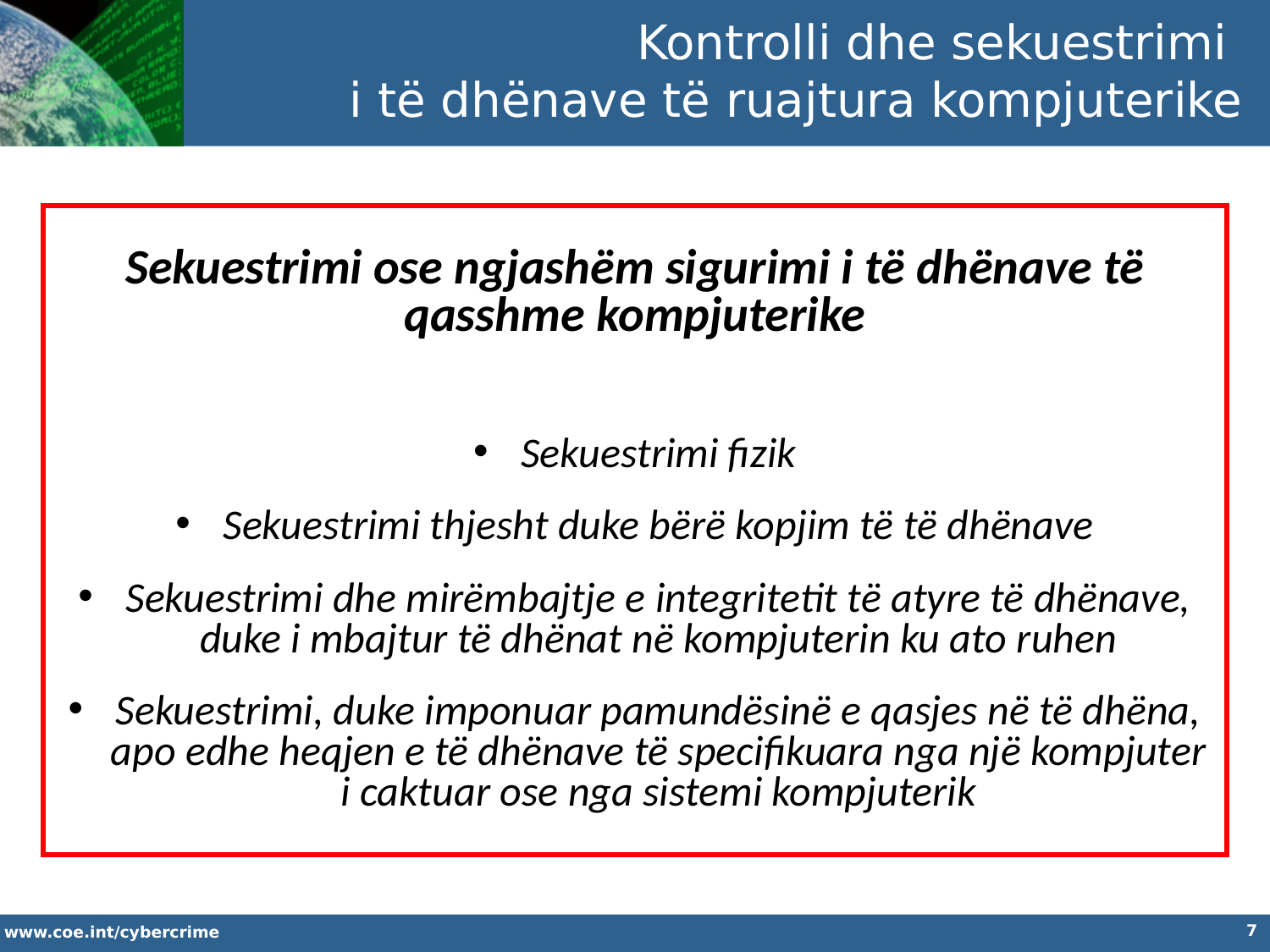

Kontrolli dhe sekuestrimi
i të dhënave të ruajtura kompjuterike
Sekuestrimi ose ngjashëm sigurimi i të dhënave të qasshme kompjuterike

Sekuestrimi fizik
Sekuestrimi thjesht duke bërë kopjim të të dhënave
Sekuestrimi dhe mirëmbajtje e integritetit të atyre të dhënave, duke i mbajtur të dhënat në kompjuterin ku ato ruhen
Sekuestrimi, duke imponuar pamundësinë e qasjes në të dhëna, apo edhe heqjen e të dhënave të specifikuara nga një kompjuter i caktuar ose nga sistemi kompjuterik